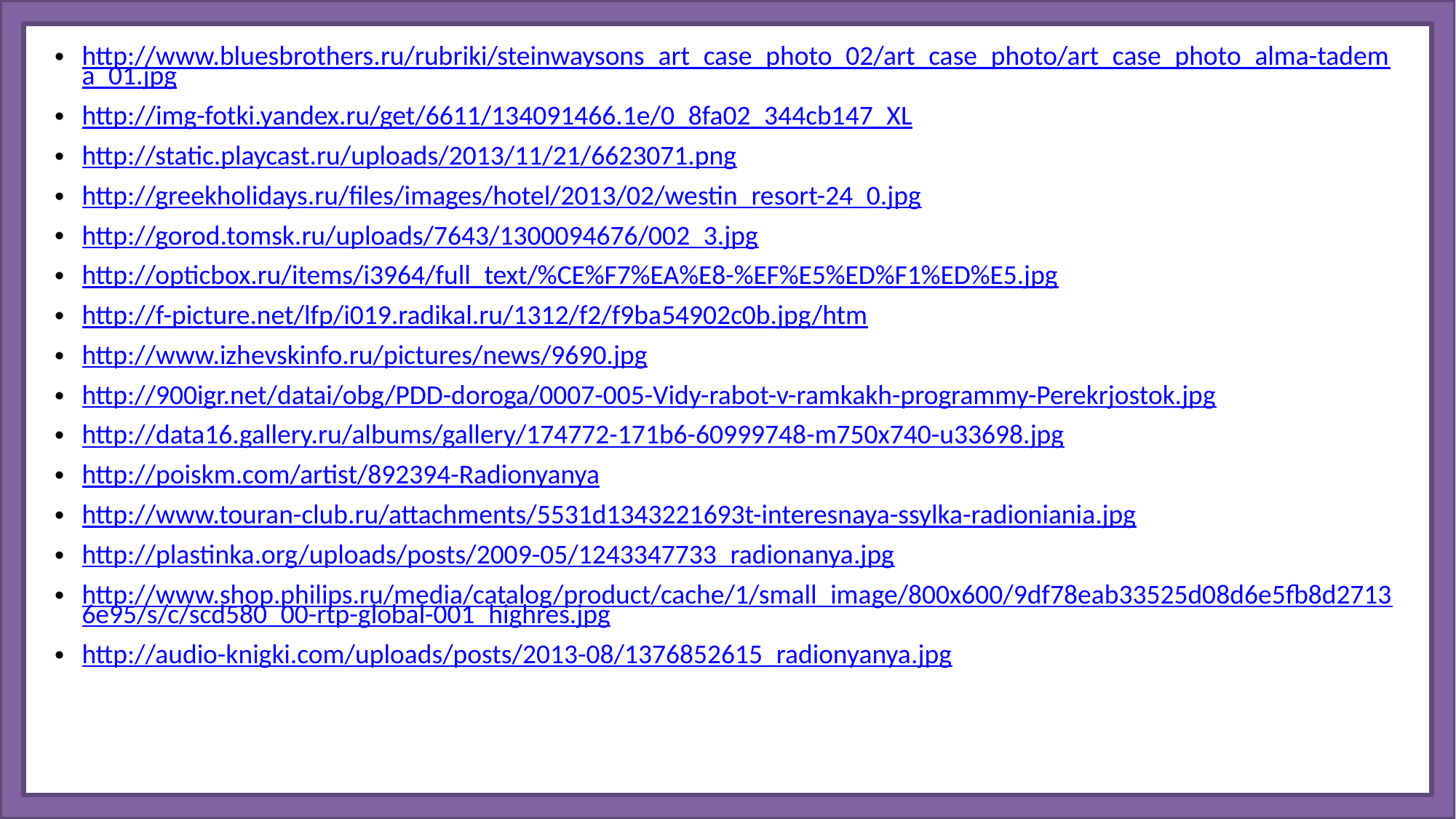

http://www.bluesbrothers.ru/rubriki/steinwaysons_art_case_photo_02/art_case_photo/art_case_photo_alma-tadema_01.jpg
http://img-fotki.yandex.ru/get/6611/134091466.1e/0_8fa02_344cb147_XL
http://static.playcast.ru/uploads/2013/11/21/6623071.png
http://greekholidays.ru/files/images/hotel/2013/02/westin_resort-24_0.jpg
http://gorod.tomsk.ru/uploads/7643/1300094676/002_3.jpg
http://opticbox.ru/items/i3964/full_text/%CE%F7%EA%E8-%EF%E5%ED%F1%ED%E5.jpg
http://f-picture.net/lfp/i019.radikal.ru/1312/f2/f9ba54902c0b.jpg/htm
http://www.izhevskinfo.ru/pictures/news/9690.jpg
http://900igr.net/datai/obg/PDD-doroga/0007-005-Vidy-rabot-v-ramkakh-programmy-Perekrjostok.jpg
http://data16.gallery.ru/albums/gallery/174772-171b6-60999748-m750x740-u33698.jpg
http://poiskm.com/artist/892394-Radionyanya
http://www.touran-club.ru/attachments/5531d1343221693t-interesnaya-ssylka-radioniania.jpg
http://plastinka.org/uploads/posts/2009-05/1243347733_radionanya.jpg
http://www.shop.philips.ru/media/catalog/product/cache/1/small_image/800x600/9df78eab33525d08d6e5fb8d27136e95/s/c/scd580_00-rtp-global-001_highres.jpg
http://audio-knigki.com/uploads/posts/2013-08/1376852615_radionyanya.jpg